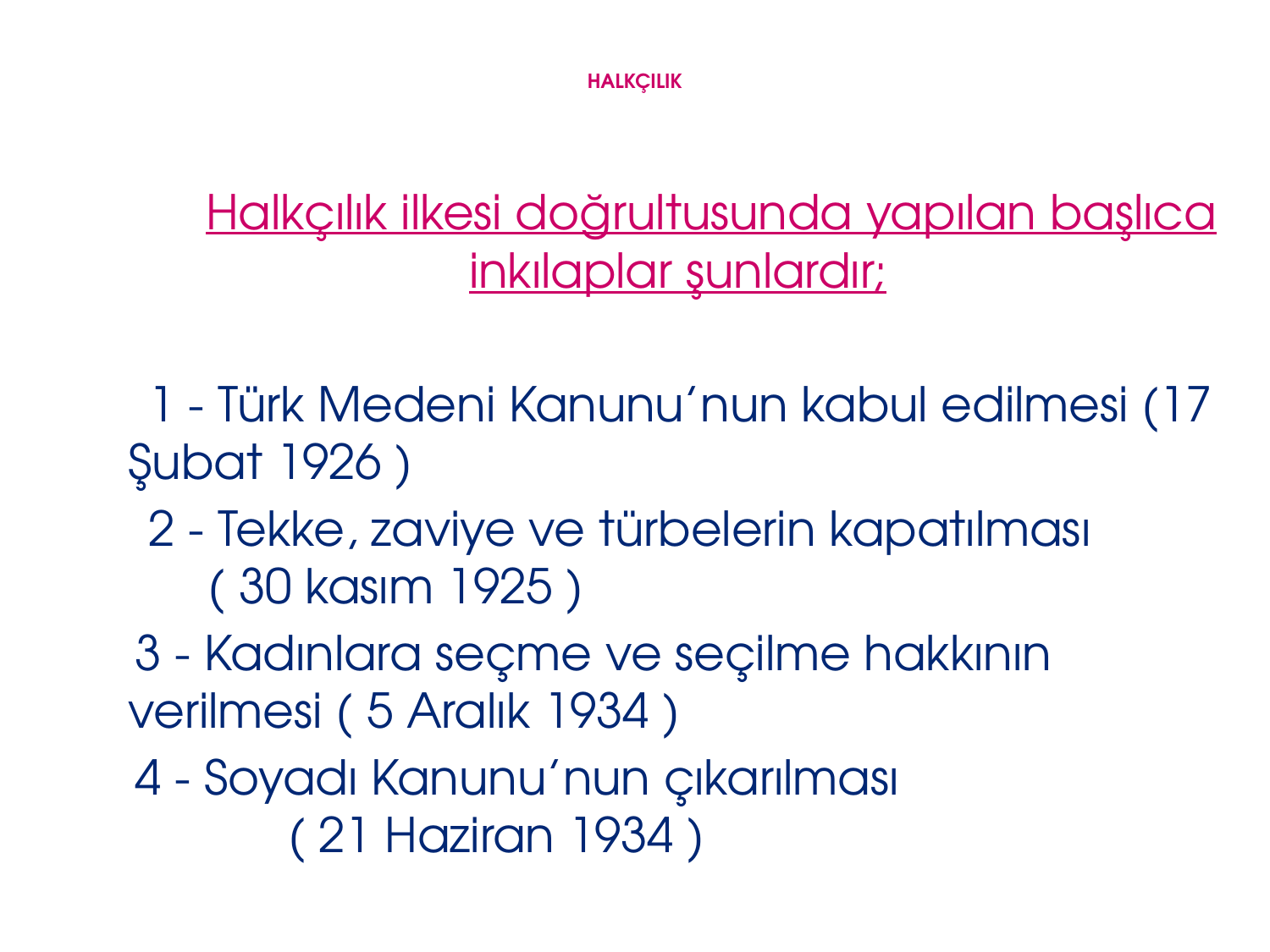

# HALKÇILIK
         Halkçılık ilkesi doğrultusunda yapılan başlıca inkılaplar şunlardır;

     1 - Türk Medeni Kanunu’nun kabul edilmesi (17 Şubat 1926 )
     2 - Tekke, zaviye ve türbelerin kapatılması                 ( 30 kasım 1925 )
    3 - Kadınlara seçme ve seçilme hakkının verilmesi ( 5 Aralık 1934 )
    4 - Soyadı Kanunu’nun çıkarılması                                     ( 21 Haziran 1934 )